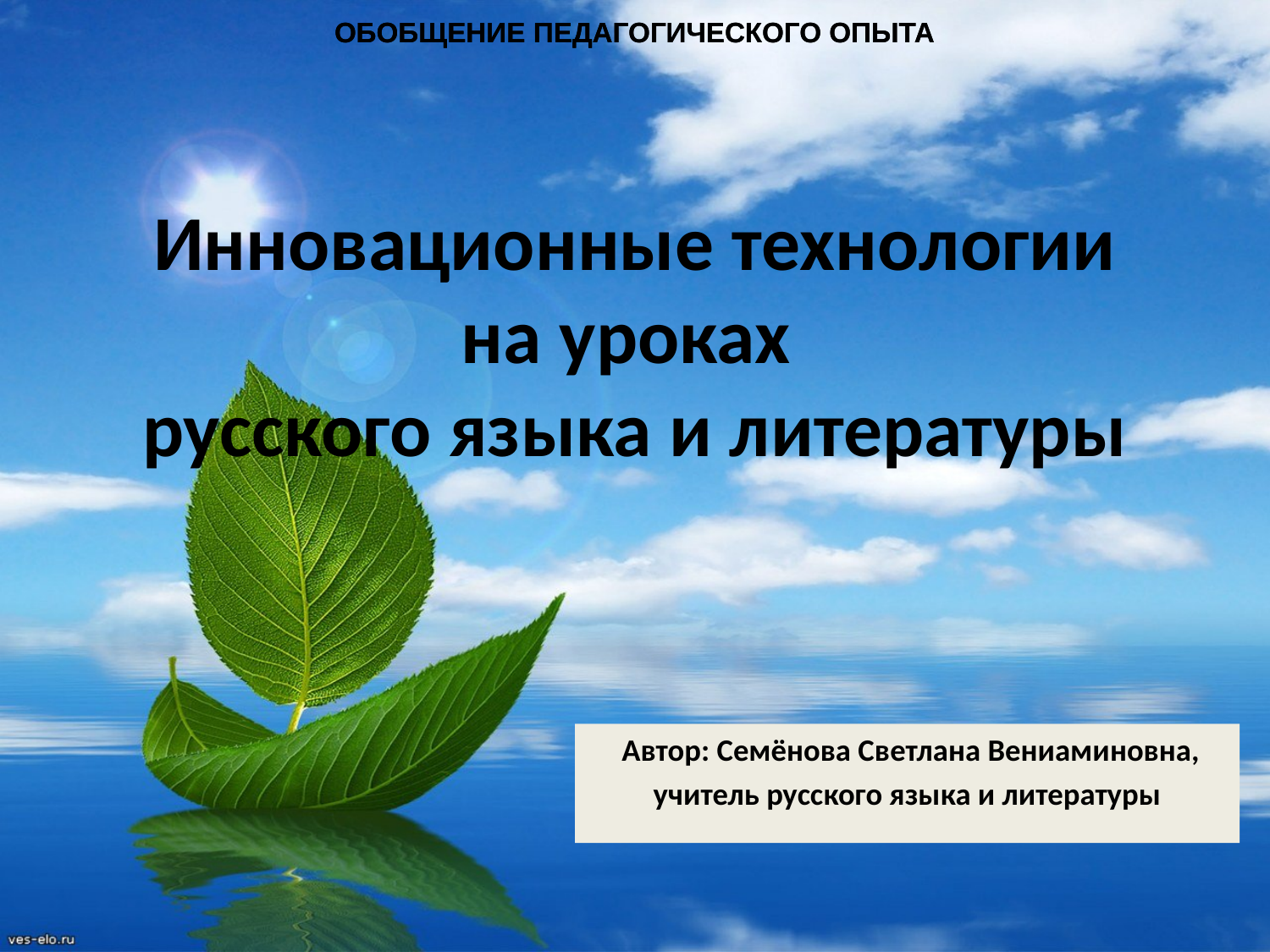

ОБОБЩЕНИЕ ПЕДАГОГИЧЕСКОГО ОПЫТА
ОБОБЩЕНИЕ ПЕДАГОГИЧЕСКОГО ОПЫТА
# Инновационные технологии на уроках русского языка и литературы
 Автор: Семёнова Светлана Вениаминовна,
учитель русского языка и литературы